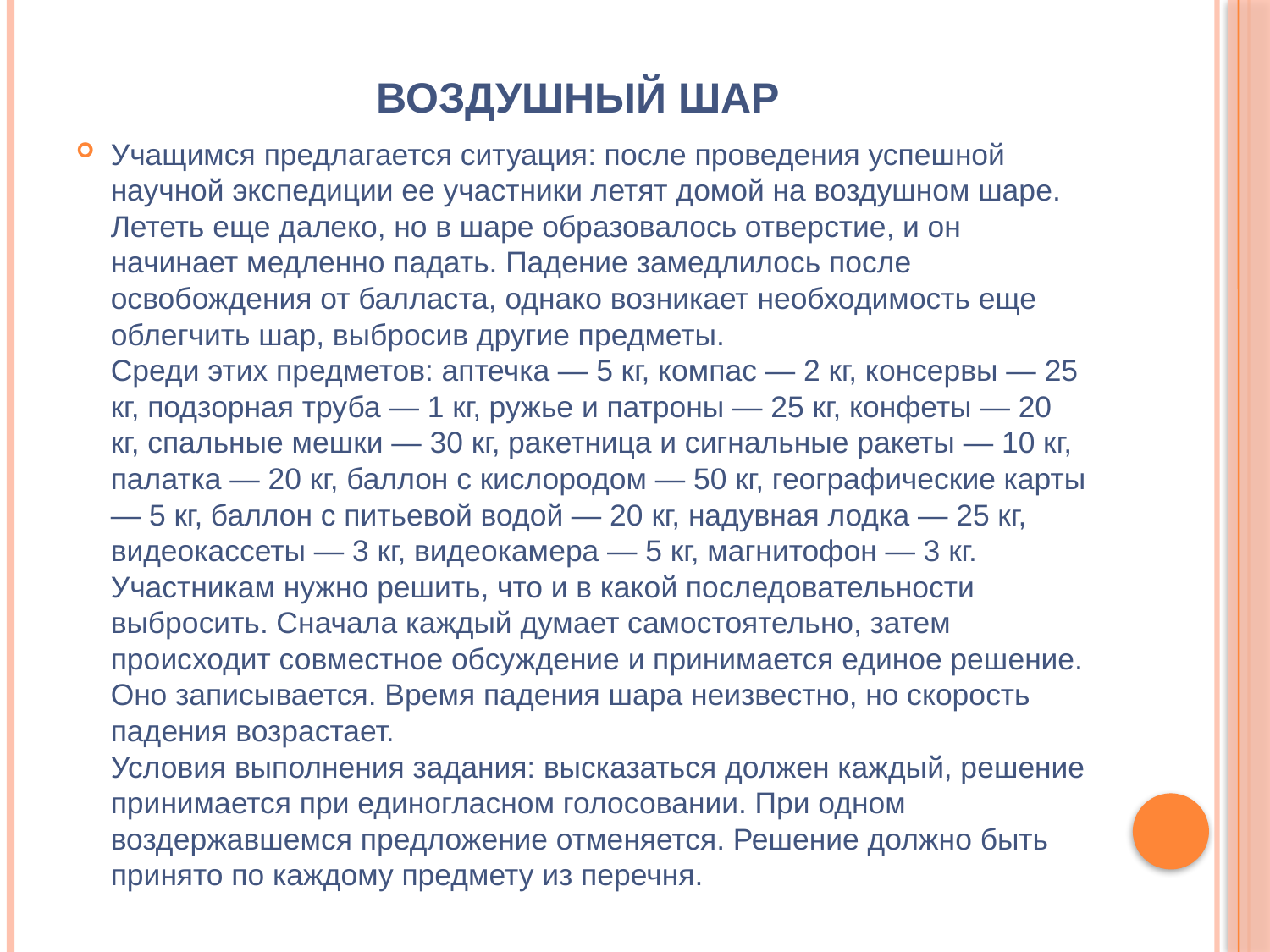

# Воздушный шар
Учащимся предлагается ситуация: после проведения успешной научной экспедиции ее участники летят домой на воздушном шаре. Лететь еще далеко, но в шаре образовалось отверстие, и он начинает медленно падать. Падение замедлилось после освобождения от балласта, однако возникает необходимость еще облегчить шар, выбросив другие предметы.
Среди этих предметов: аптечка — 5 кг, компас — 2 кг, консервы — 25 кг, подзорная труба — 1 кг, ружье и патроны — 25 кг, конфеты — 20 кг, спальные мешки — 30 кг, ракетница и сигнальные ракеты — 10 кг, палатка — 20 кг, баллон с кислородом — 50 кг, географические карты — 5 кг, баллон с питьевой водой — 20 кг, надувная лодка — 25 кг, видеокассеты — 3 кг, видеокамера — 5 кг, магнитофон — 3 кг.
Участникам нужно решить, что и в какой последовательности выбросить. Сначала каждый думает самостоятельно, затем происходит совместное обсуждение и принимается единое решение. Оно записывается. Время падения шара неизвестно, но скорость падения возрастает.
Условия выполнения задания: высказаться должен каждый, решение принимается при единогласном голосовании. При одном воздержавшемся предложение отменяется. Решение должно быть принято по каждому предмету из перечня.